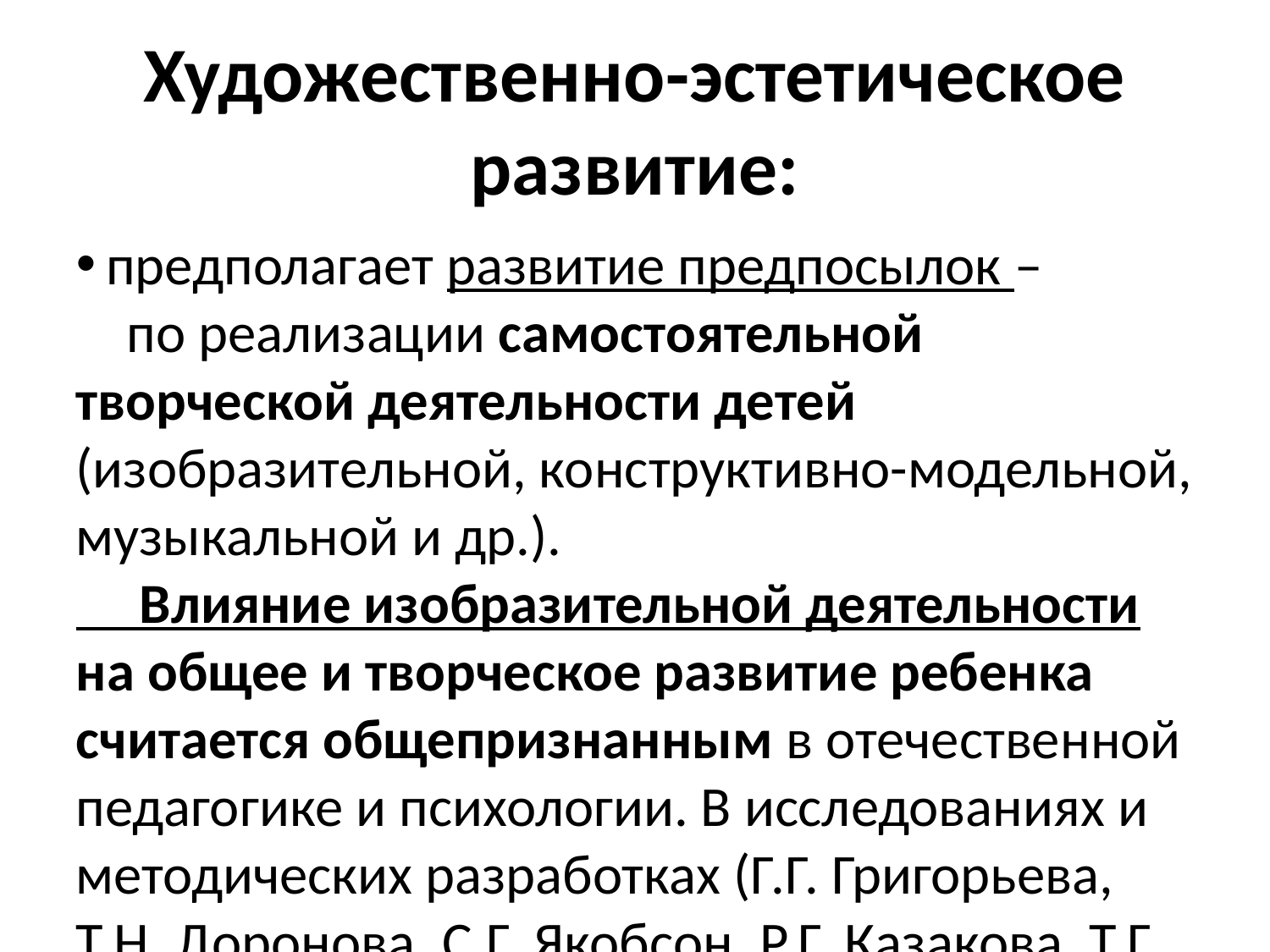

Художественно-эстетическое развитие:
предполагает развитие предпосылок –
    по реализации самостоятельной творческой деятельности детей (изобразительной, конструктивно-модельной, музыкальной и др.).
     Влияние изобразительной деятельности на общее и творческое развитие ребенка считается общепризнанным в отечественной педагогике и психологии. В исследованиях и методических разработках (Г.Г. Григорьева, Т.Н. Доронова, С.Г. Якобсон, Р.Г. Казакова, Т.Г. Казакова, Т.С. Комарова, А.И. Савенков, Г.Н. Лабунская, Н.А. Сакулина, Е.А. Флёрина, Н.Б. Халезова и др.) выявлены различные аспекты творчески развивающего потенциала данной дисциплины на разных ступенях дошкольного детства.